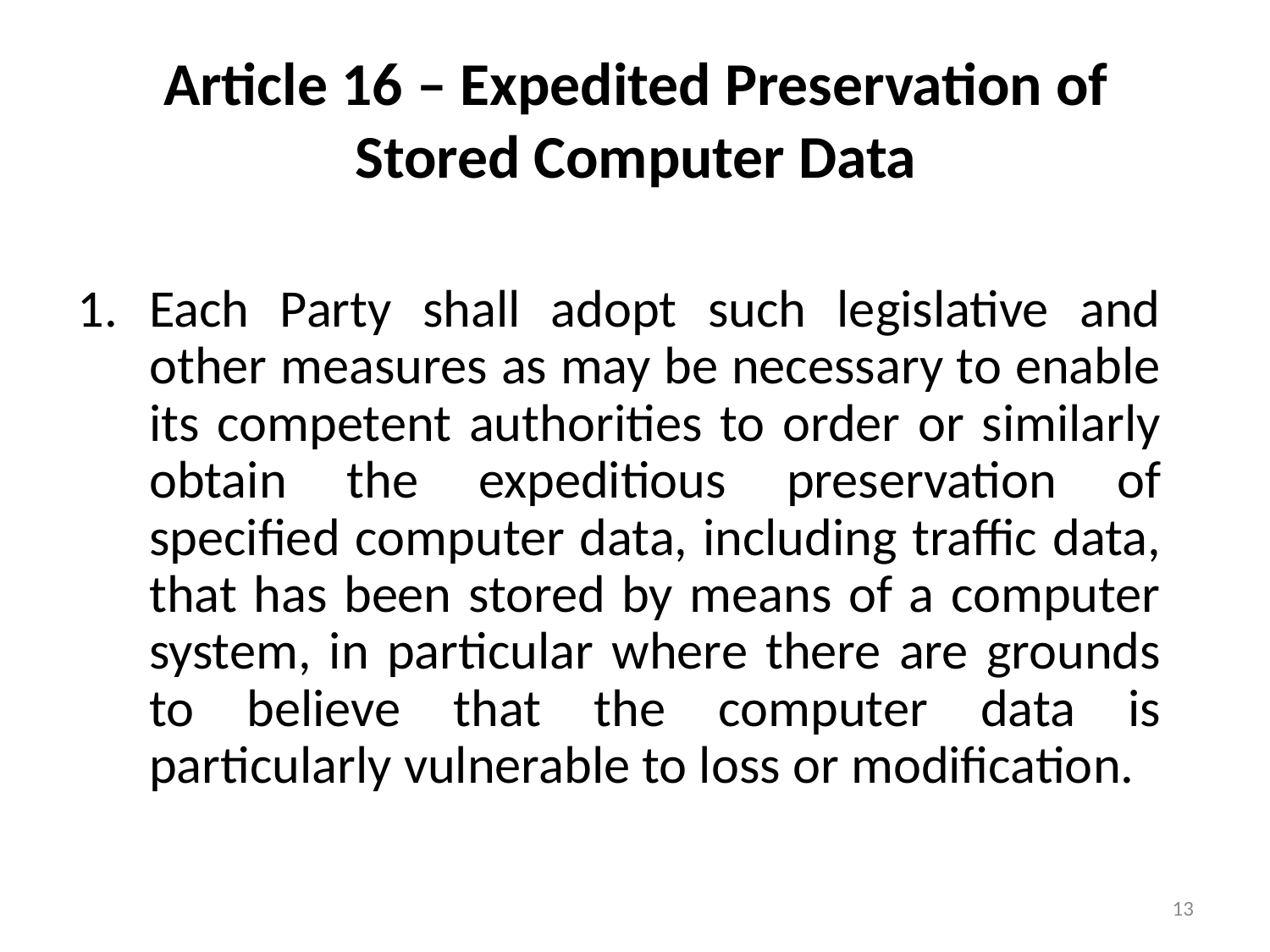

# Article 16 – Expedited Preservation of Stored Computer Data
Each Party shall adopt such legislative and other measures as may be necessary to enable its competent authorities to order or similarly obtain the expeditious preservation of specified computer data, including traffic data, that has been stored by means of a computer system, in particular where there are grounds to believe that the computer data is particularly vulnerable to loss or modification.
13